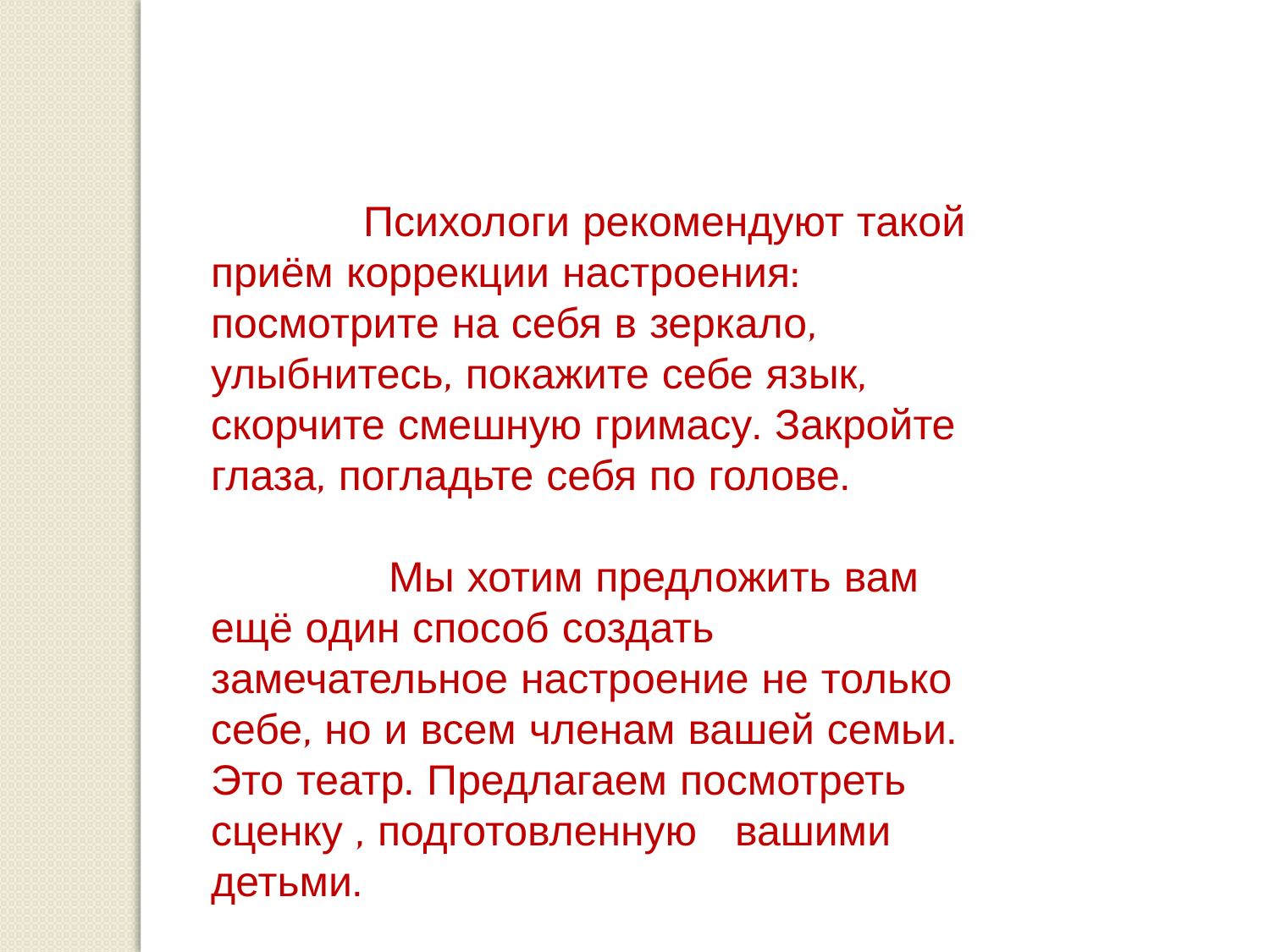

Психологи рекомендуют такой приём коррекции настроения: посмотрите на себя в зеркало, улыбнитесь, покажите себе язык, скорчите смешную гримасу. Закройте глаза, погладьте себя по голове.

              Мы хотим предложить вам ещё один способ создать замечательное настроение не только себе, но и всем членам вашей семьи. Это театр. Предлагаем посмотреть сценку , подготовленную   вашими детьми.